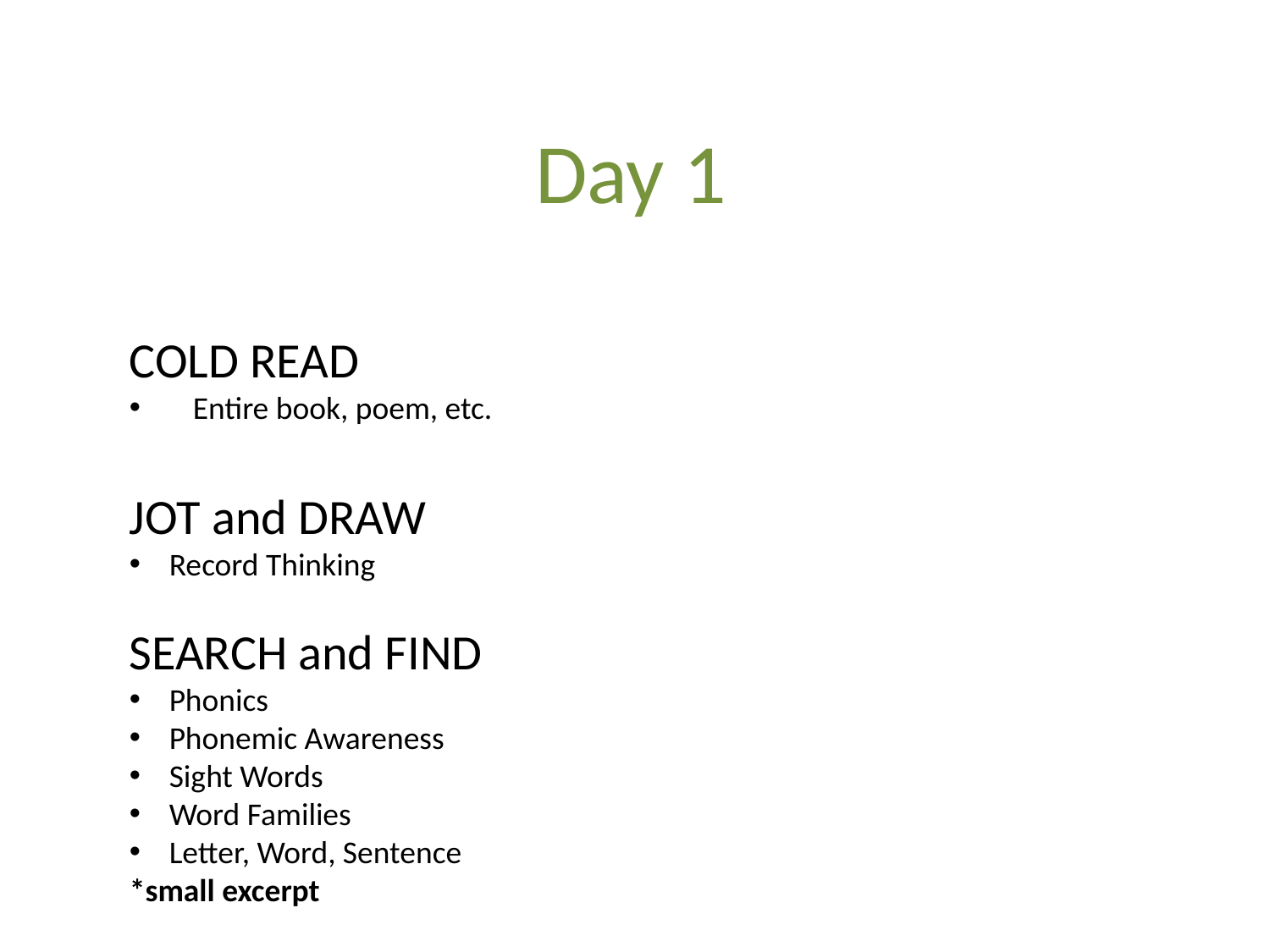

Day 1

COLD READ
Entire book, poem, etc.

JOT and DRAW
Record Thinking

SEARCH and FIND
Phonics
Phonemic Awareness
Sight Words
Word Families
Letter, Word, Sentence
*small excerpt